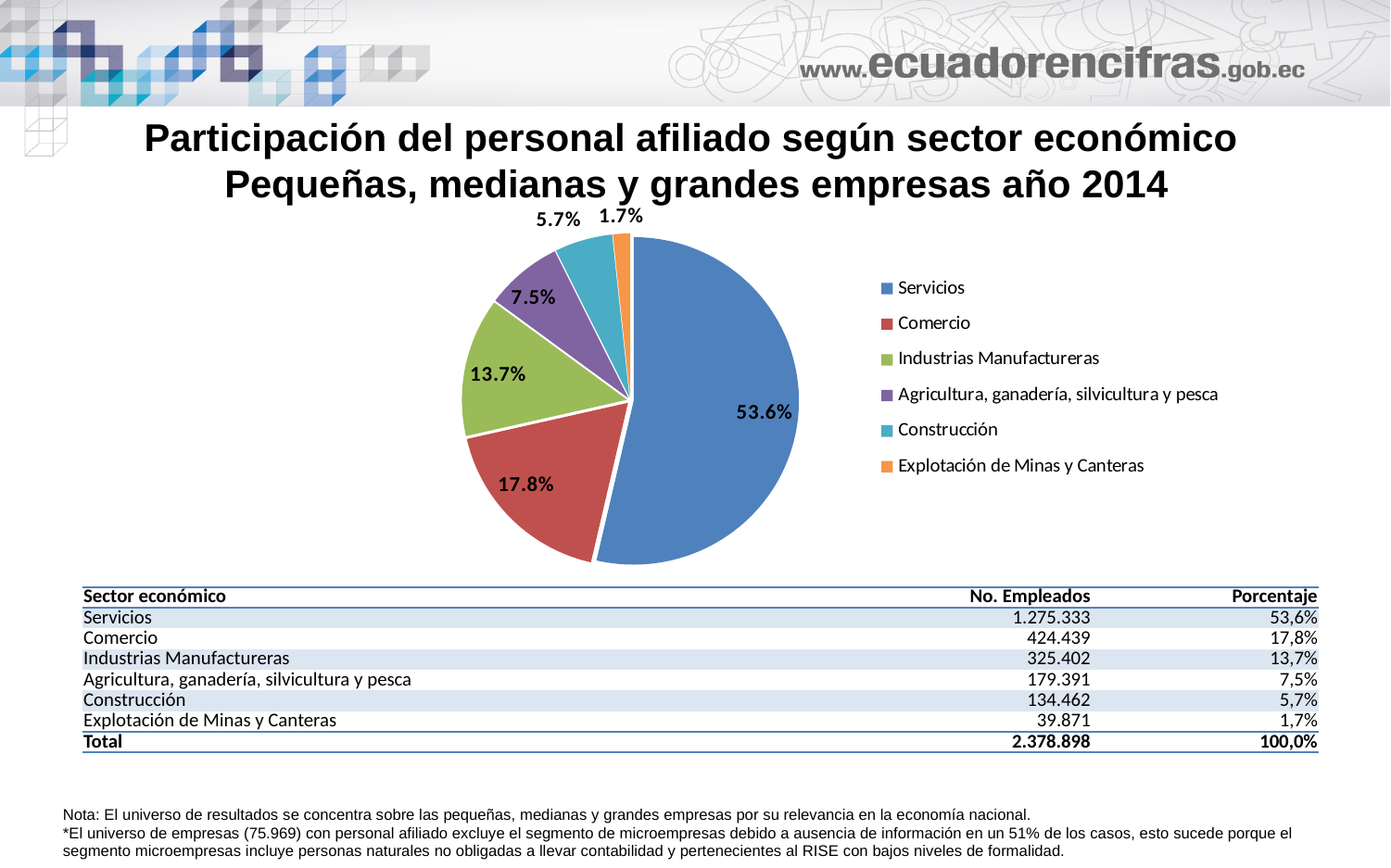

# Participación del personal afiliado según sector económico Pequeñas, medianas y grandes empresas año 2014

### Chart

| Category |  |
|---|---|
| Servicios | 0.5361024306212371 |
| Comercio | 0.17841832646881112 |
| Industrias Manufactureras | 0.13678686517875105 |
| Agricultura, ganadería, silvicultura y pesca | 0.07540928614846062 |
| Construcción | 0.05652281014150254 |
| Explotación de Minas y Canteras | 0.016760281441238794 |
| Sector económico | No. Empleados | Porcentaje |
| --- | --- | --- |
| Servicios | 1.275.333 | 53,6% |
| Comercio | 424.439 | 17,8% |
| Industrias Manufactureras | 325.402 | 13,7% |
| Agricultura, ganadería, silvicultura y pesca | 179.391 | 7,5% |
| Construcción | 134.462 | 5,7% |
| Explotación de Minas y Canteras | 39.871 | 1,7% |
| Total | 2.378.898 | 100,0% |
Nota: El universo de resultados se concentra sobre las pequeñas, medianas y grandes empresas por su relevancia en la economía nacional.
*El universo de empresas (75.969) con personal afiliado excluye el segmento de microempresas debido a ausencia de información en un 51% de los casos, esto sucede porque el segmento microempresas incluye personas naturales no obligadas a llevar contabilidad y pertenecientes al RISE con bajos niveles de formalidad.